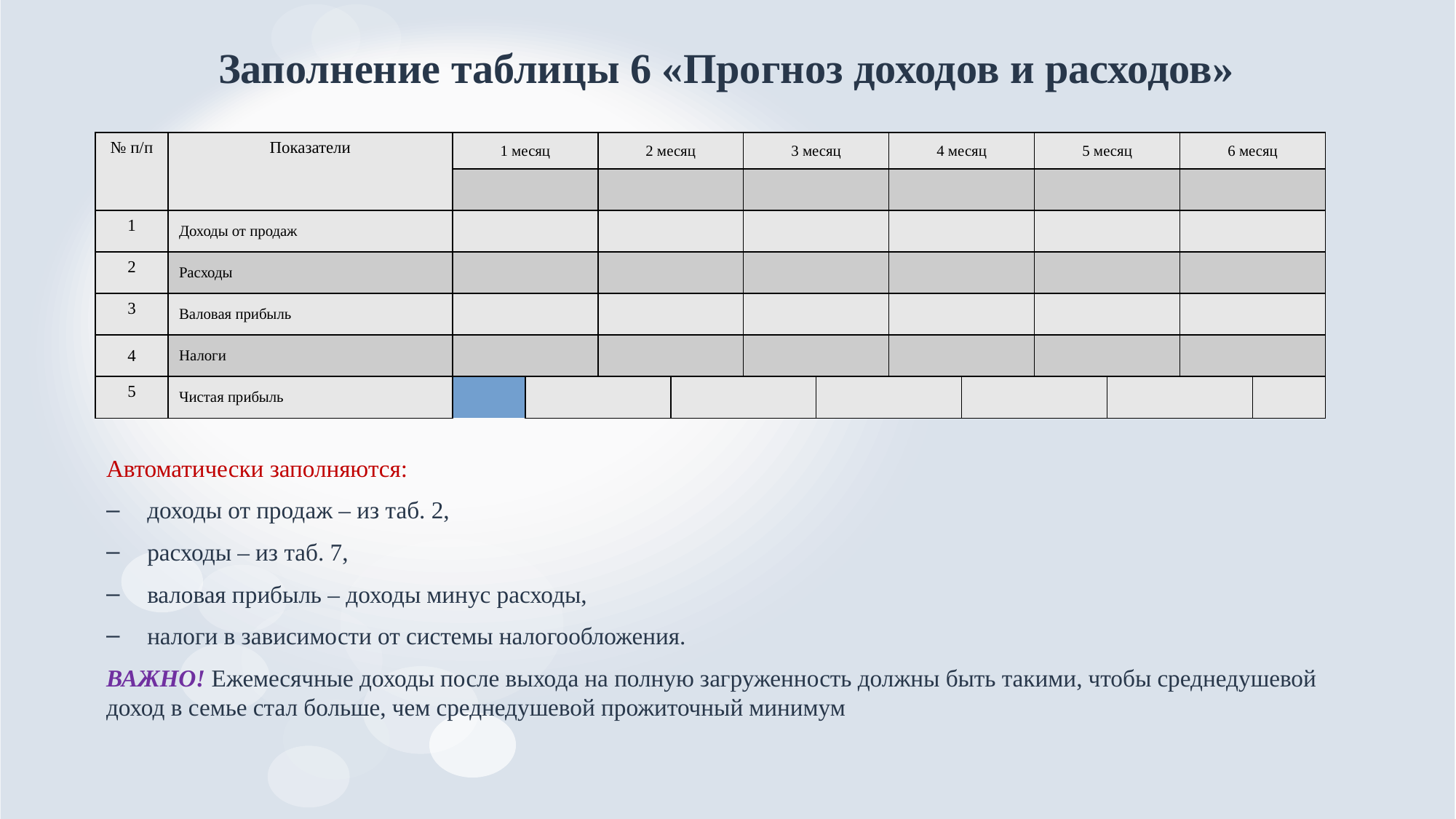

# Заполнение таблицы 6 «Прогноз доходов и расходов»
| № п/п | Показатели |  | 1 месяц |  | 2 месяц |  | 3 месяц |  | 4 месяц |  | 5 месяц |  | 6 месяц |  |
| --- | --- | --- | --- | --- | --- | --- | --- | --- | --- | --- | --- | --- | --- | --- |
|  |  |  |  |  |  |  |  |  |  |  |  |  |  |  |
| 1 | Доходы от продаж |  |  |  |  |  |  |  |  |  |  |  |  |  |
| 2 | Расходы |  |  |  |  |  |  |  |  |  |  |  |  |  |
| 3 | Валовая прибыль |  |  |  |  |  |  |  |  |  |  |  |  |  |
| 4 | Налоги |  |  |  |  |  |  |  |  |  |  |  |  |  |
| 5 | Чистая прибыль |  |  |  |  |  |  |  |  |  |  |  |  |  |
Автоматически заполняются:
доходы от продаж – из таб. 2,
расходы – из таб. 7,
валовая прибыль – доходы минус расходы,
налоги в зависимости от системы налогообложения.
ВАЖНО! Ежемесячные доходы после выхода на полную загруженность должны быть такими, чтобы среднедушевой доход в семье стал больше, чем среднедушевой прожиточный минимум